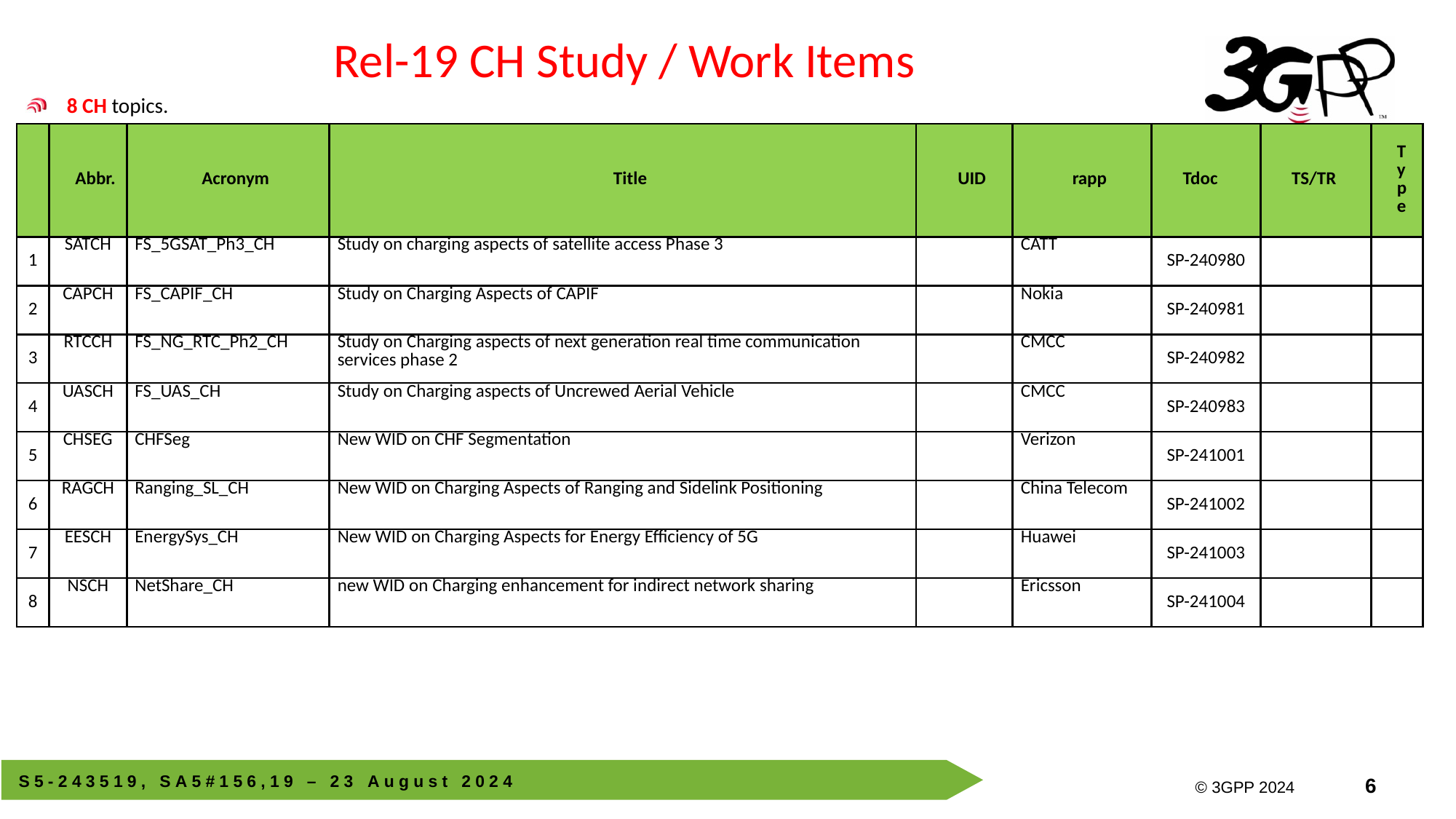

Rel-19 CH Study / Work Items
8 CH topics.
|  | Abbr. | Acronym | Title | UID | rapp | Tdoc | TS/TR | Type |
| --- | --- | --- | --- | --- | --- | --- | --- | --- |
| 1 | SATCH | FS\_5GSAT\_Ph3\_CH | Study on charging aspects of satellite access Phase 3 |  | CATT | SP-240980 |  |  |
| 2 | CAPCH | FS\_CAPIF\_CH | Study on Charging Aspects of CAPIF |  | Nokia | SP-240981 |  |  |
| 3 | RTCCH | FS\_NG\_RTC\_Ph2\_CH | Study on Charging aspects of next generation real time communication services phase 2 |  | CMCC | SP-240982 |  |  |
| 4 | UASCH | FS\_UAS\_CH | Study on Charging aspects of Uncrewed Aerial Vehicle |  | CMCC | SP-240983 |  |  |
| 5 | CHSEG | CHFSeg | New WID on CHF Segmentation |  | Verizon | SP-241001 |  |  |
| 6 | RAGCH | Ranging\_SL\_CH | New WID on Charging Aspects of Ranging and Sidelink Positioning |  | China Telecom | SP-241002 |  |  |
| 7 | EESCH | EnergySys\_CH | New WID on Charging Aspects for Energy Efficiency of 5G |  | Huawei | SP-241003 |  |  |
| 8 | NSCH | NetShare\_CH | new WID on Charging enhancement for indirect network sharing |  | Ericsson | SP-241004 |  |  |